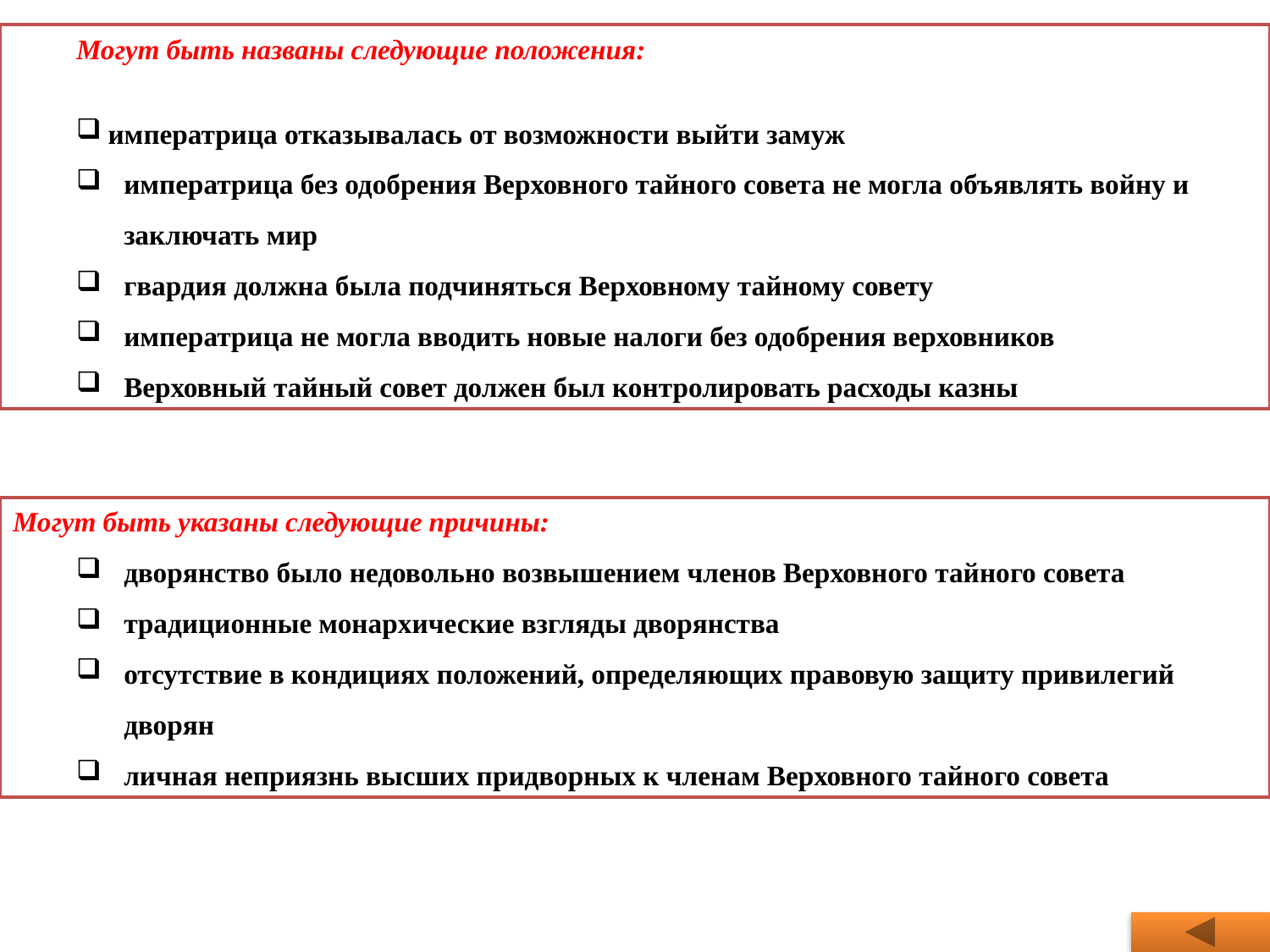

Могут быть названы следующие положения:

императрица отказывалась от возможности выйти замуж
императрица без одобрения Верховного тайного совета не могла объявлять войну и заключать мир
гвардия должна была подчиняться Верховному тайному совету
императрица не могла вводить новые налоги без одобрения верховников
Верховный тайный совет должен был контролировать расходы казны
Могут быть указаны следующие причины:
дворянство было недовольно возвышением членов Верховного тайного совета
традиционные монархические взгляды дворянства
отсутствие в кондициях положений, определяющих правовую защиту привилегий дворян
личная неприязнь высших придворных к членам Верховного тайного совета